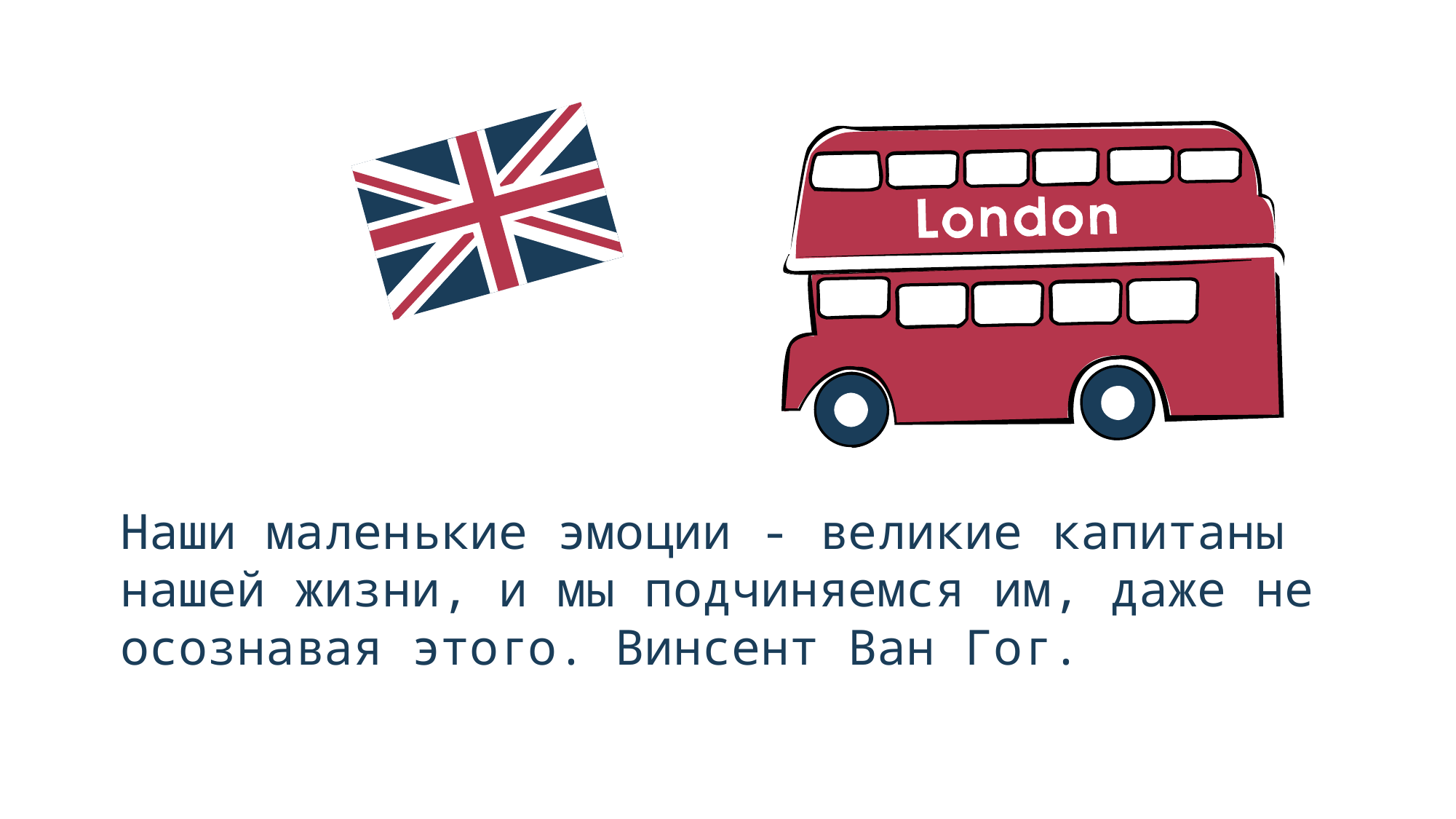

Наши маленькие эмоции - великие капитаны нашей жизни, и мы подчиняемся им, даже не осознавая этого. Винсент Ван Гог.